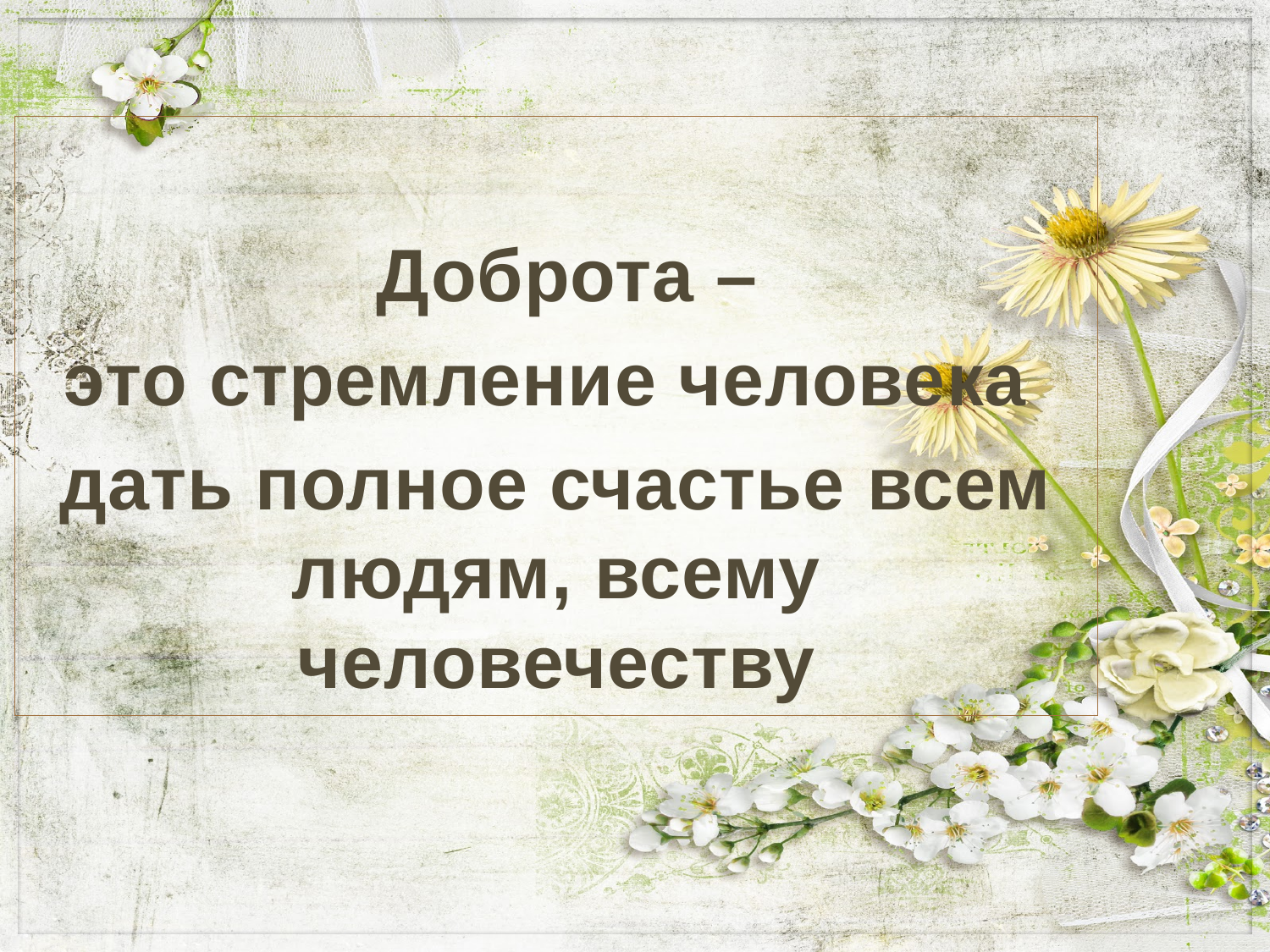

Доброта –
это стремление человека
дать полное счастье всем людям, всему человечеству